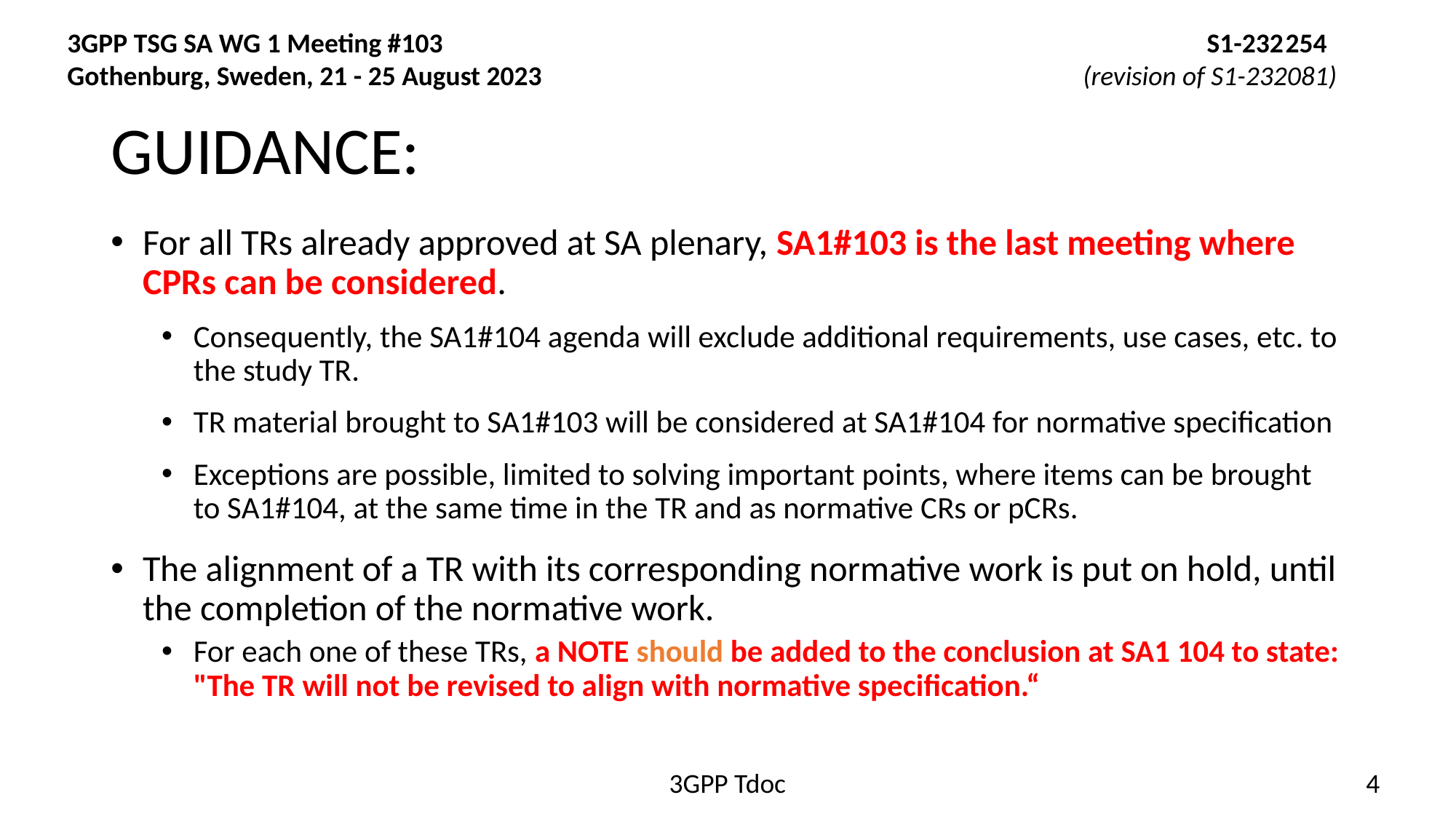

3GPP TSG SA WG 1 Meeting #103 	                                                                                                                  S1-232254
Gothenburg, Sweden, 21 - 25 August 2023	                                                                            (revision of S1-232081)

# GUIDANCE:
For all TRs already approved at SA plenary, SA1#103 is the last meeting where CPRs can be considered.
Consequently, the SA1#104 agenda will exclude additional requirements, use cases, etc. to the study TR.
TR material brought to SA1#103 will be considered at SA1#104 for normative specification
Exceptions are possible, limited to solving important points, where items can be brought to SA1#104, at the same time in the TR and as normative CRs or pCRs.
The alignment of a TR with its corresponding normative work is put on hold, until the completion of the normative work.
For each one of these TRs, a NOTE should be added to the conclusion at SA1 104 to state: "The TR will not be revised to align with normative specification.“

3GPP Tdoc
4